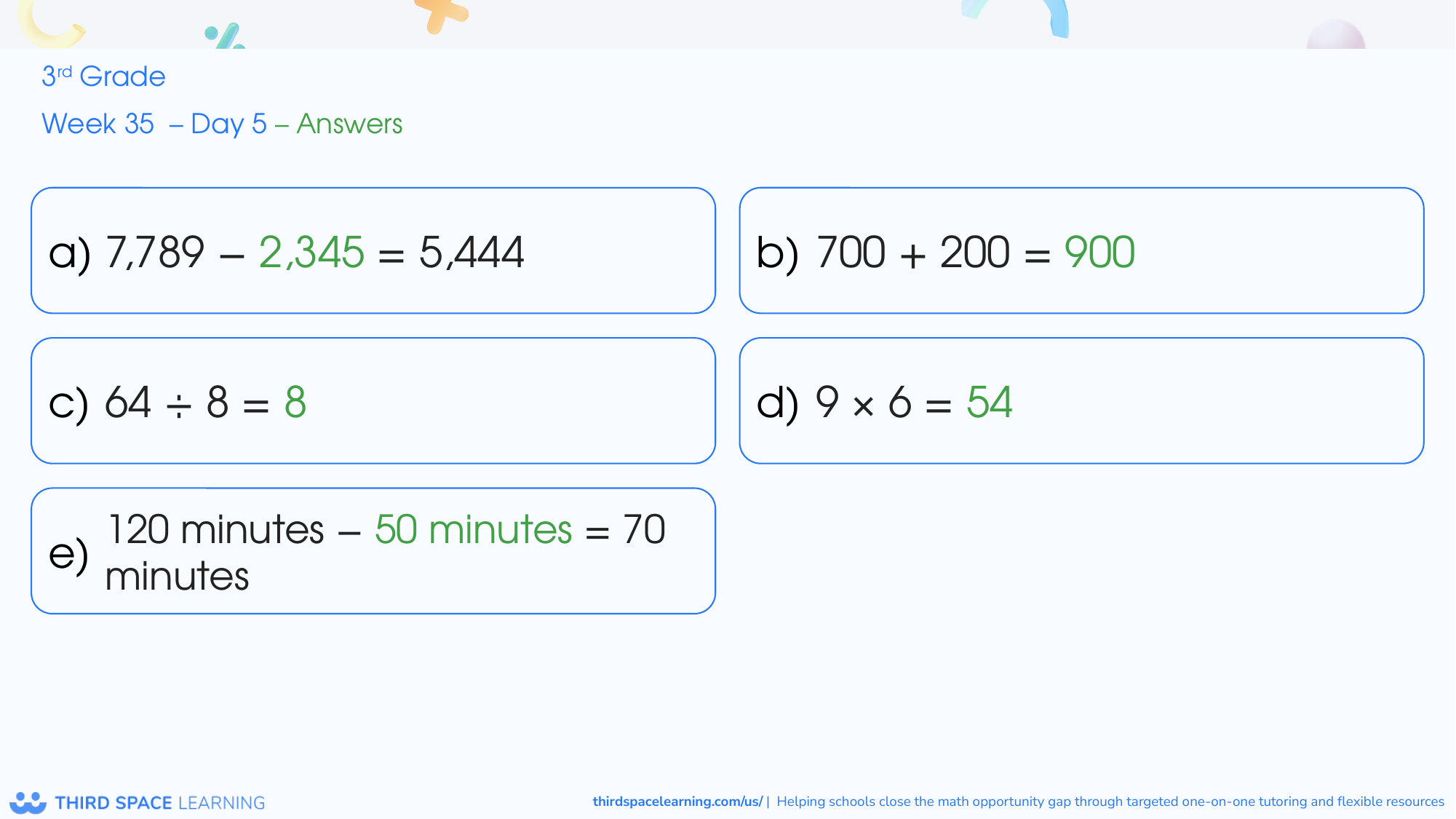

3rd Grade
Week 35  – Day 5 – Answers
7,789 − 2,345 = 5,444
700 + 200 = 900
64 ÷ 8 = 8
9 × 6 = 54
120 minutes − 50 minutes = 70 minutes